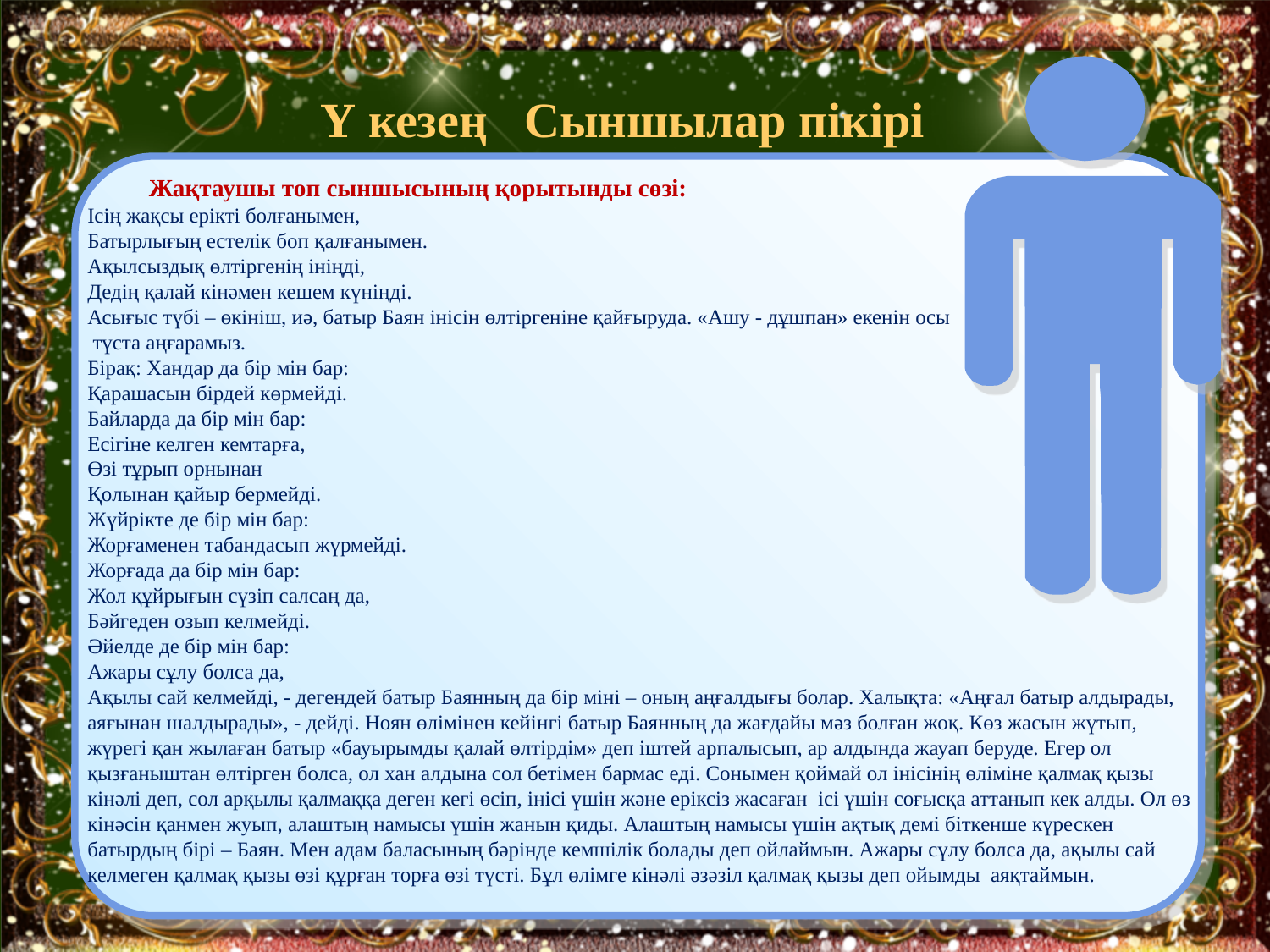

# Ү кезең   Сыншылар пікірі

          Жақтаушы топ сыншысының қорытынды сөзі:
Ісің жақсы ерікті болғанымен,
Батырлығың естелік боп қалғанымен.
Ақылсыздық өлтіргенің ініңді,
Дедің қалай кінәмен кешем күніңді.
Асығыс түбі – өкініш, иә, батыр Баян інісін өлтіргеніне қайғыруда. «Ашу - дұшпан» екенін осы
 тұста аңғарамыз.
Бірақ: Хандар да бір мін бар:
Қарашасын бірдей көрмейді.
Байларда да бір мін бар:
Есігіне келген кемтарға,
Өзі тұрып орнынан
Қолынан қайыр бермейді.
Жүйрікте де бір мін бар:
Жорғаменен табандасып жүрмейді.
Жорғада да бір мін бар:
Жол құйрығын сүзіп салсаң да,
Бәйгеден озып келмейді.
Әйелде де бір мін бар:
Ажары сұлу болса да,
Ақылы сай келмейді, - дегендей батыр Баянның да бір міні – оның аңғалдығы болар. Халықта: «Аңғал батыр алдырады, аяғынан шалдырады», - дейді. Ноян өлімінен кейінгі батыр Баянның да жағдайы мәз болған жоқ. Көз жасын жұтып, жүрегі қан жылаған батыр «бауырымды қалай өлтірдім» деп іштей арпалысып, ар алдында жауап беруде. Егер ол қызғаныштан өлтірген болса, ол хан алдына сол бетімен бармас еді. Сонымен қоймай ол інісінің өліміне қалмақ қызы кінәлі деп, сол арқылы қалмаққа деген кегі өсіп, інісі үшін және еріксіз жасаған  ісі үшін соғысқа аттанып кек алды. Ол өз кінәсін қанмен жуып, алаштың намысы үшін жанын қиды. Алаштың намысы үшін ақтық демі біткенше күрескен батырдың бірі – Баян. Мен адам баласының бәрінде кемшілік болады деп ойлаймын. Ажары сұлу болса да, ақылы сай келмеген қалмақ қызы өзі құрған торға өзі түсті. Бұл өлімге кінәлі әзәзіл қалмақ қызы деп ойымды  аяқтаймын.